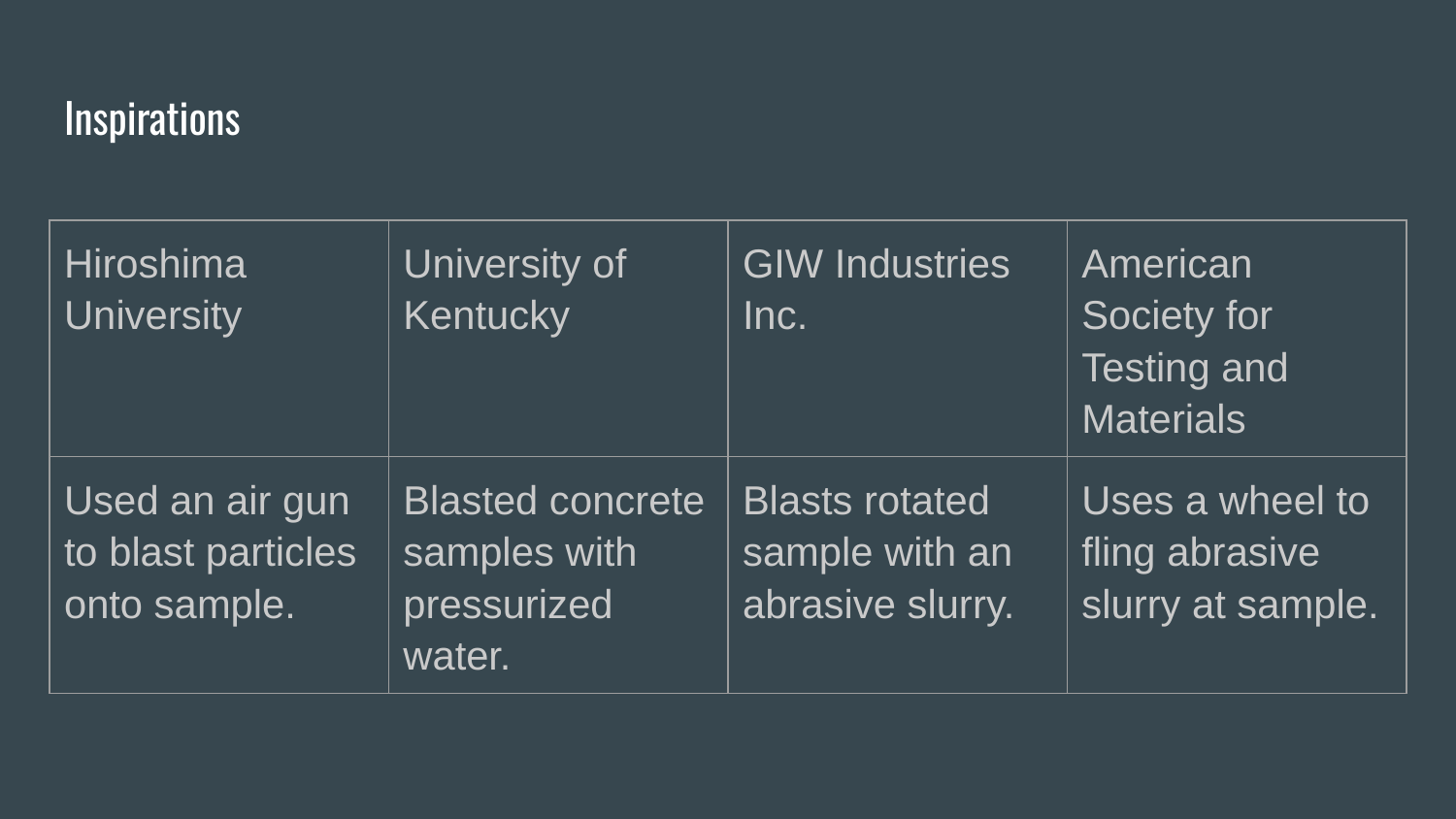

# Inspirations
| Hiroshima University | University of Kentucky | GIW Industries Inc. | American Society for Testing and Materials |
| --- | --- | --- | --- |
| Used an air gun to blast particles onto sample. | Blasted concrete samples with pressurized water. | Blasts rotated sample with an abrasive slurry. | Uses a wheel to fling abrasive slurry at sample. |